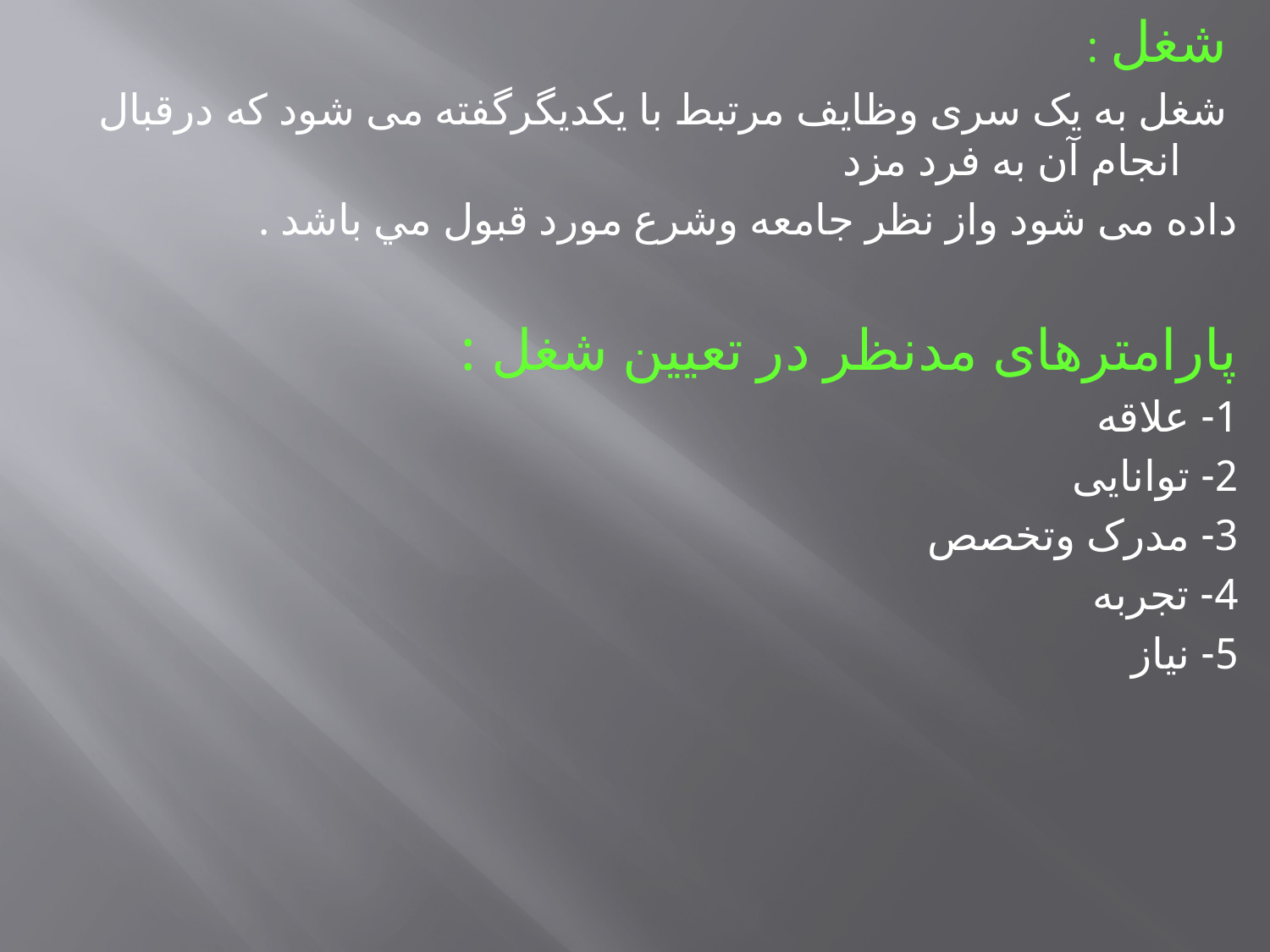

شغل :
 شغل به یک سری وظایف مرتبط با يكديگرگفته می شود که درقبال انجام آن به فرد مزد
داده می شود واز نظر جامعه وشرع مورد قبول مي باشد .

پارامترهای مدنظر در تعيين شغل :
1- علاقه
2- توانایی
3- مدرک وتخصص
4- تجربه
5- نیاز